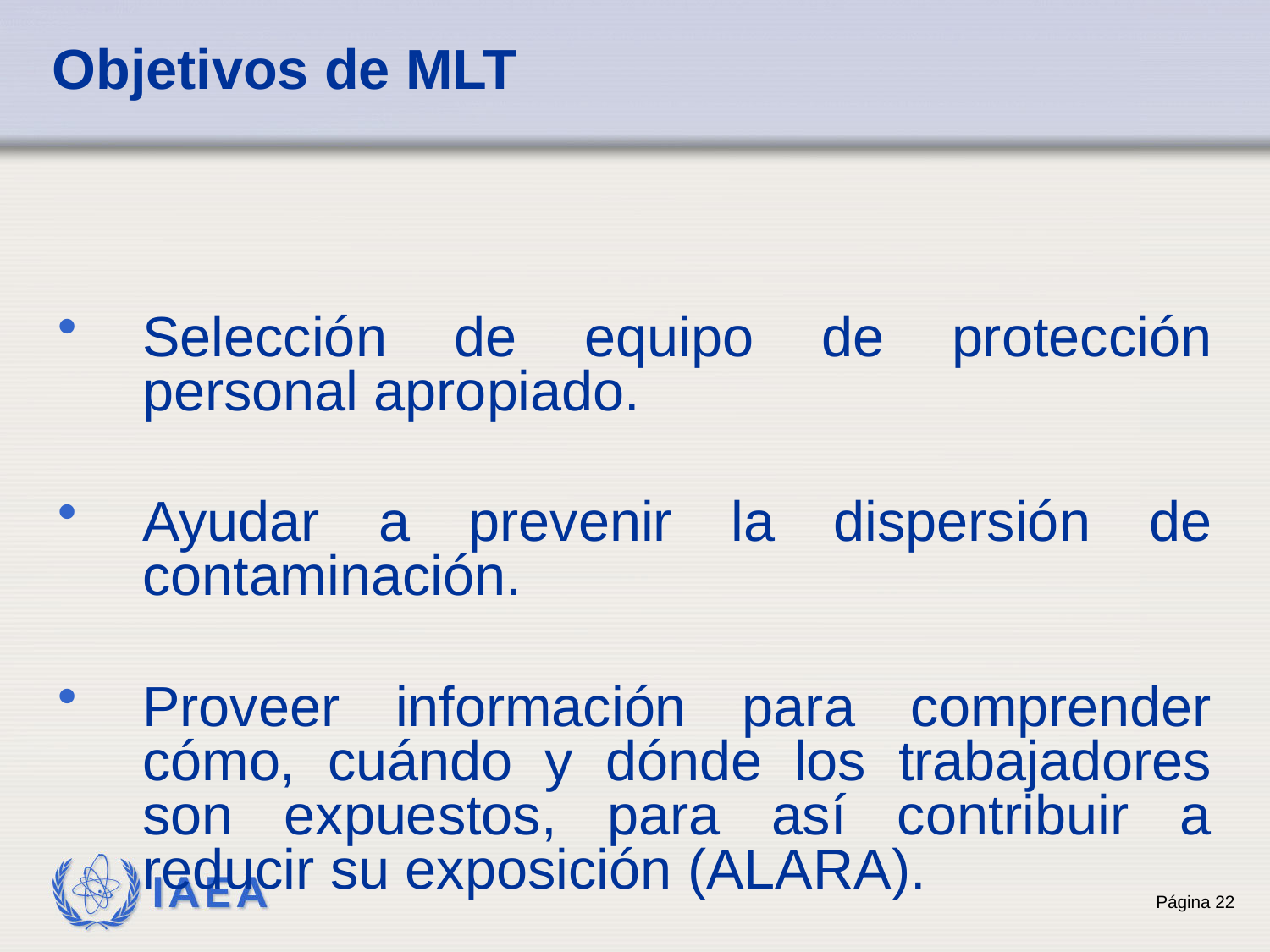

# Objetivos de MLT

Selección de equipo de protección personal apropiado.

Ayudar a prevenir la dispersión de contaminación.

Proveer información para comprender cómo, cuándo y dónde los trabajadores son expuestos, para así contribuir a reducir su exposición (ALARA).

22